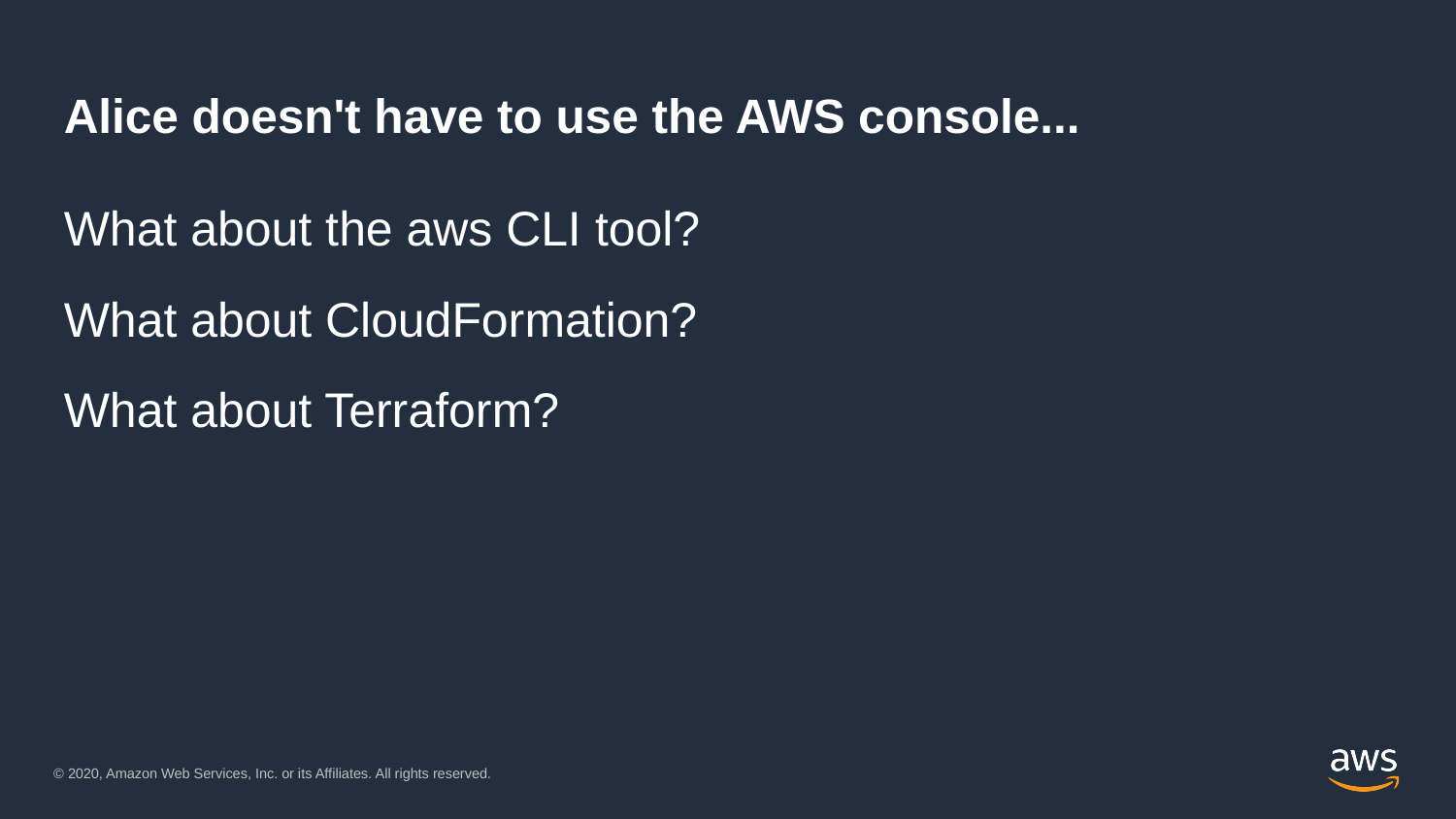

Alice doesn't have to use the AWS console...
What about the aws CLI tool?
What about CloudFormation?
What about Terraform?